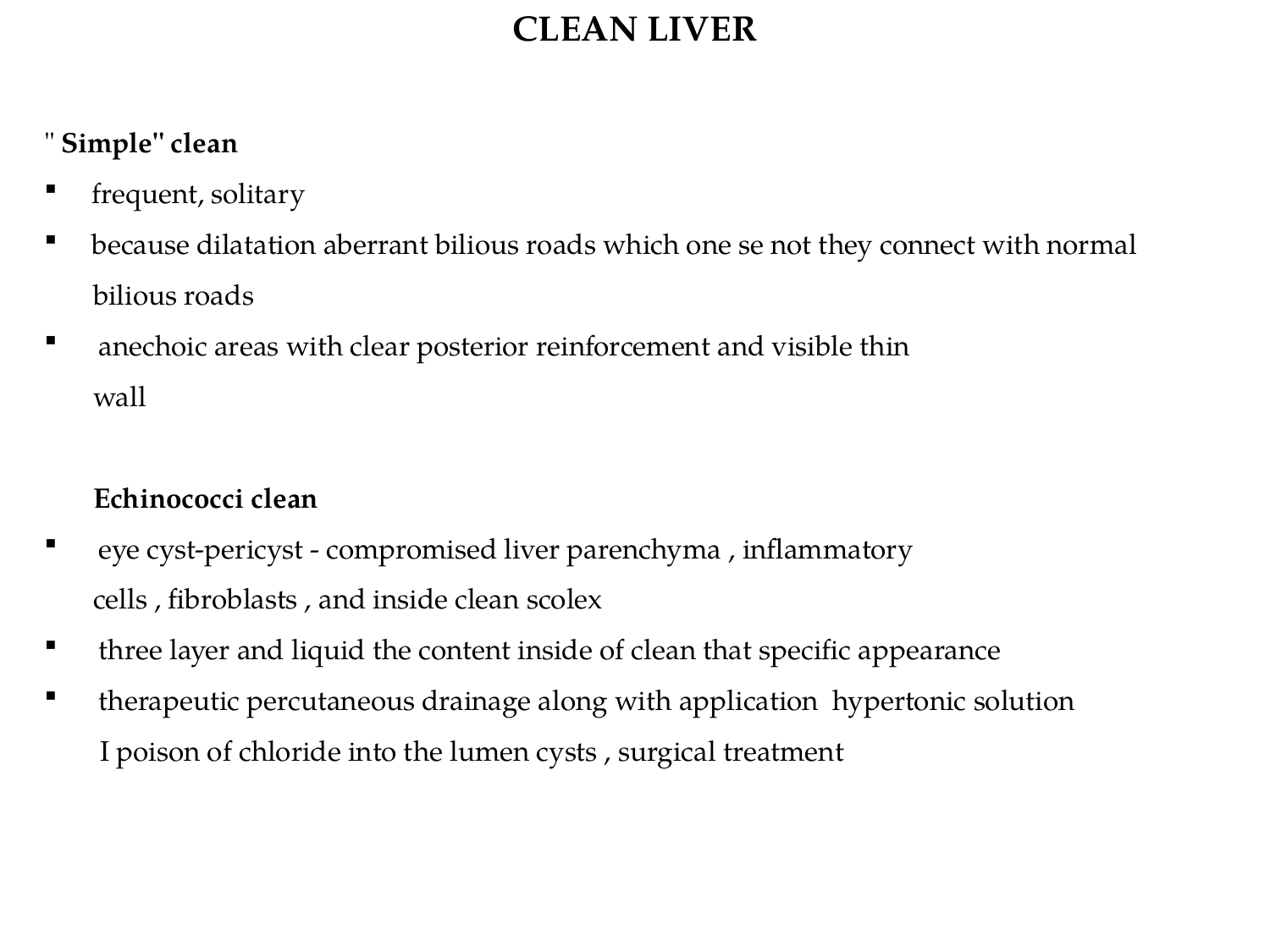

CLEAN LIVER
" Simple" clean
frequent, solitary
because dilatation aberrant bilious roads which one se not they connect with normal
       bilious roads
 anechoic areas with clear posterior reinforcement and visible thin
       wall

       Echinococci clean
 eye cyst-pericyst - compromised liver parenchyma , inflammatory
       cells , fibroblasts , and inside clean scolex
 three layer and liquid the content inside of clean that specific appearance
 therapeutic percutaneous drainage along with application  hypertonic solution
        I poison of chloride into the lumen cysts , surgical treatment